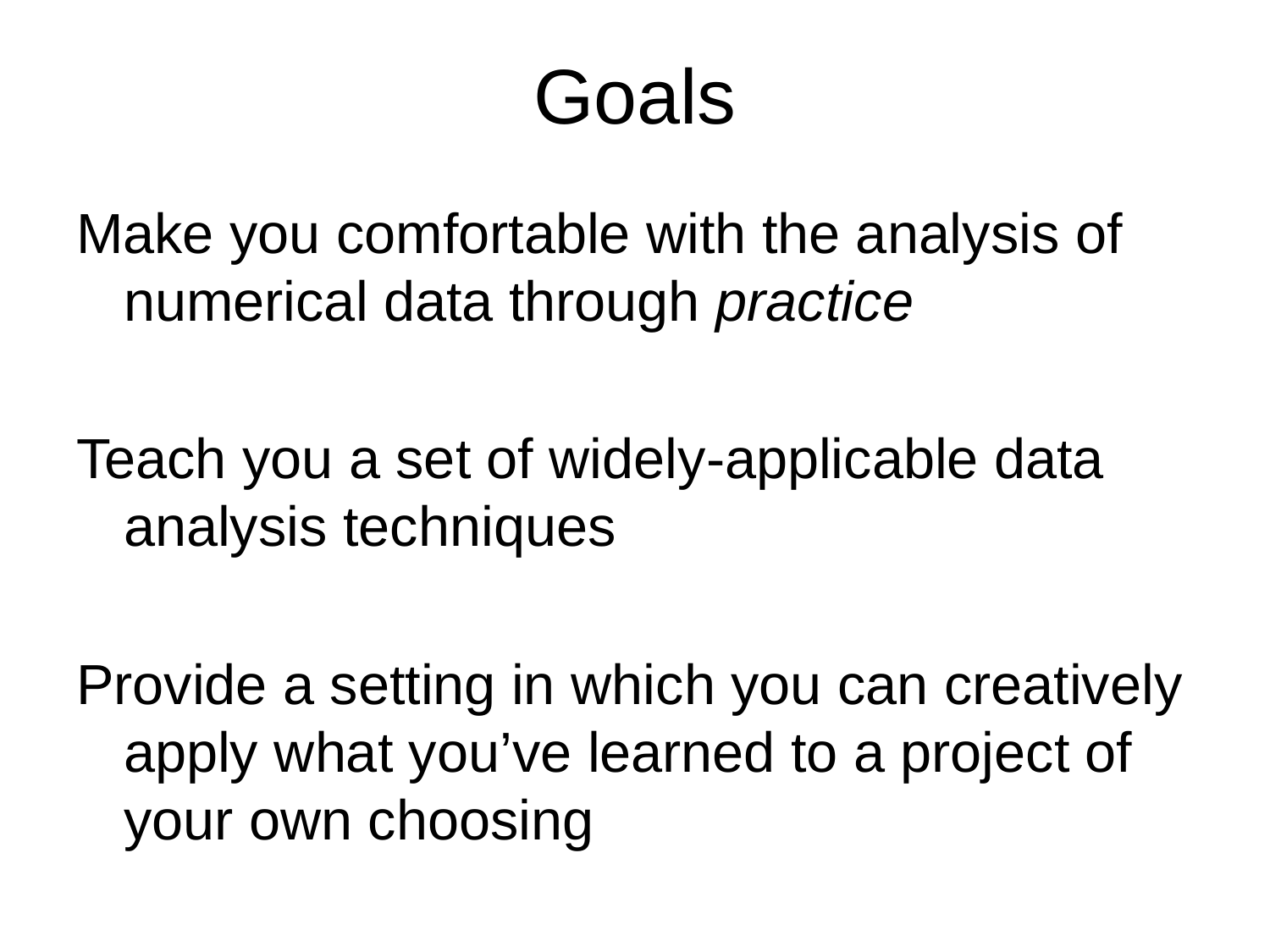

# Goals
Make you comfortable with the analysis of numerical data through practice

Teach you a set of widely-applicable data analysis techniques

Provide a setting in which you can creatively apply what you’ve learned to a project of your own choosing